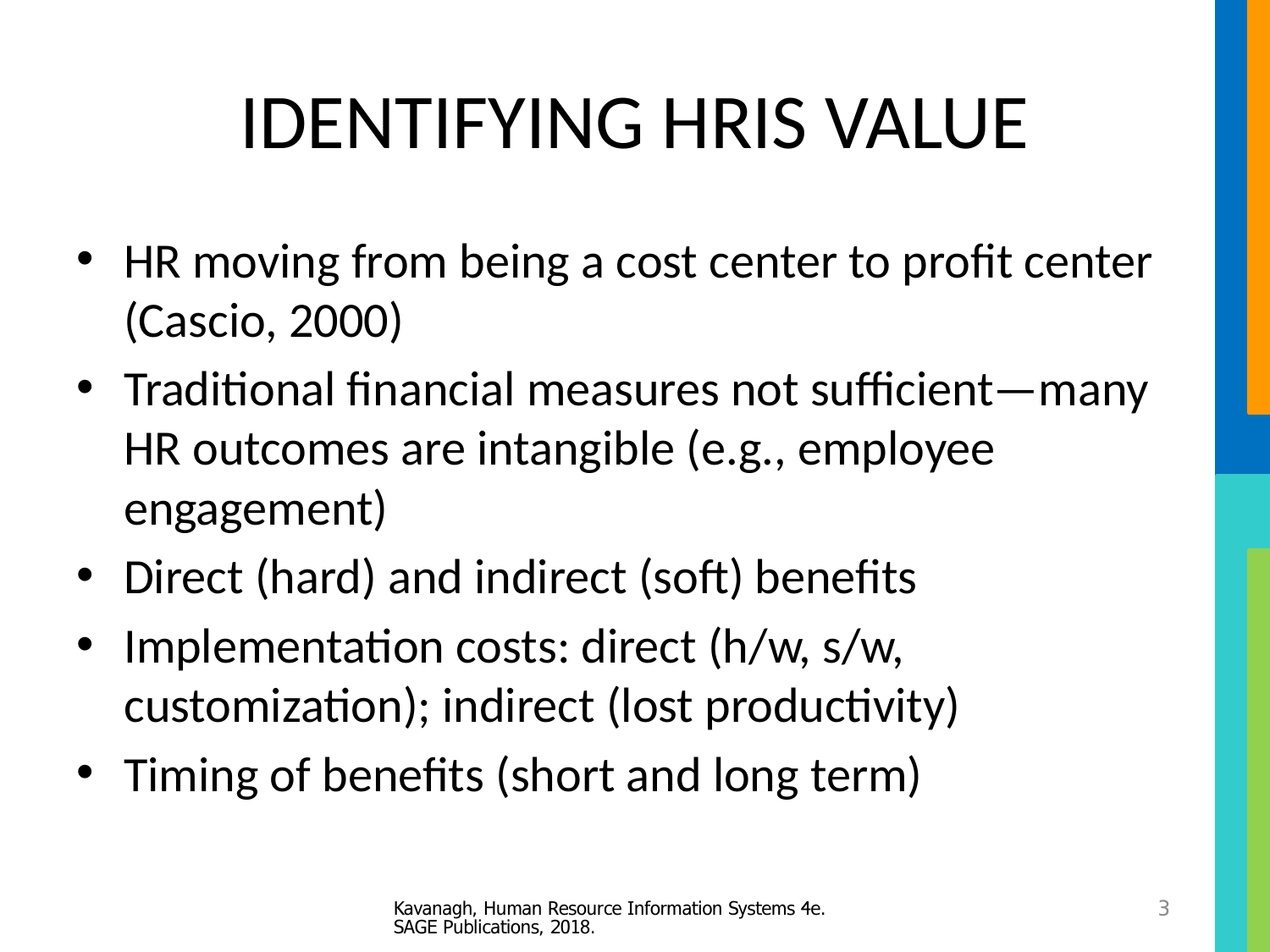

# IDENTIFYING HRIS VALUE
HR moving from being a cost center to profit center (Cascio, 2000)
Traditional financial measures not sufficient—many HR outcomes are intangible (e.g., employee engagement)
Direct (hard) and indirect (soft) benefits
Implementation costs: direct (h/w, s/w, customization); indirect (lost productivity)
Timing of benefits (short and long term)
Kavanagh, Human Resource Information Systems 4e. SAGE Publications, 2018.
3